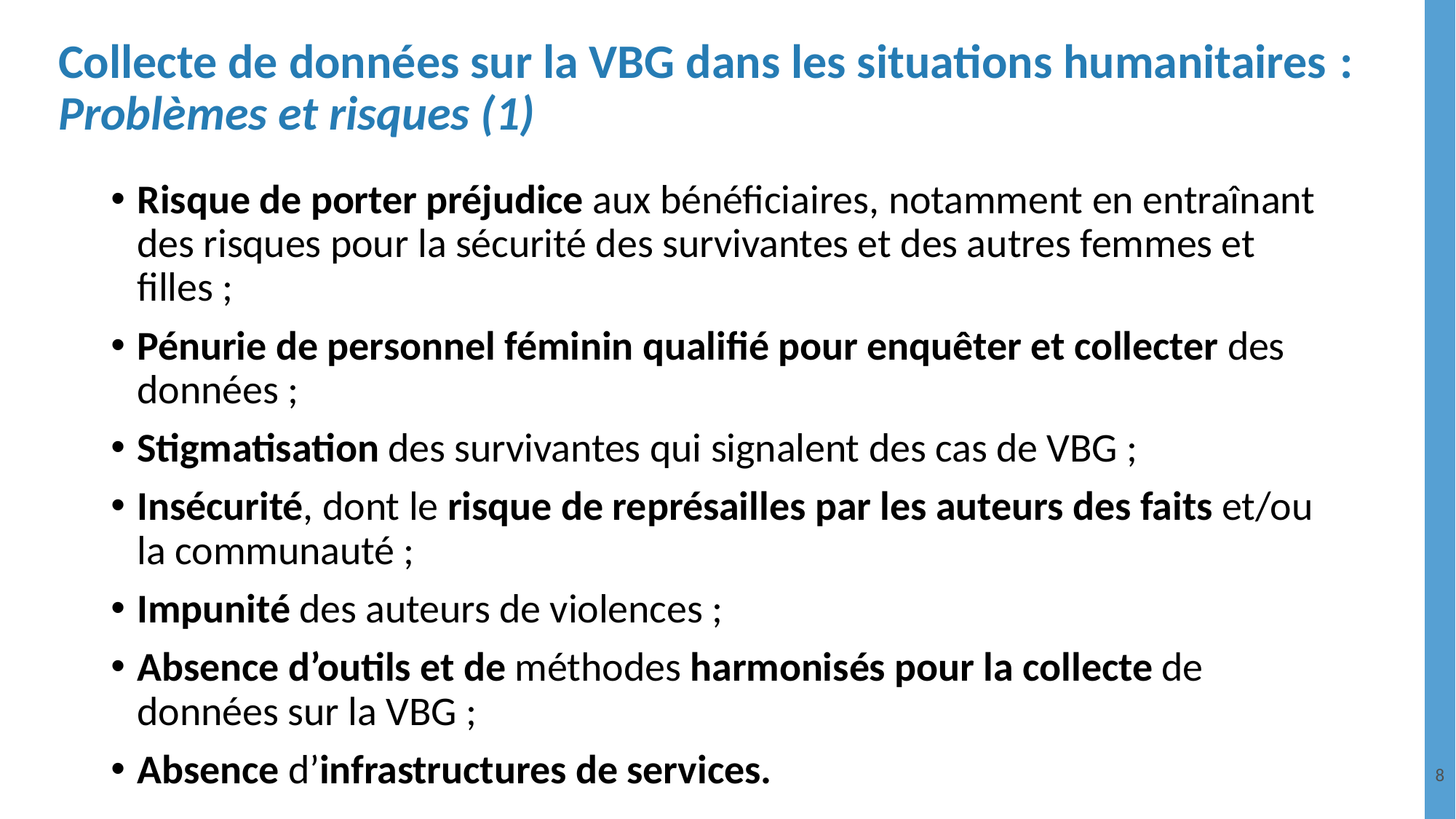

# Collecte de données sur la VBG dans les situations humanitaires : Problèmes et risques (1)
Risque de porter préjudice aux bénéficiaires, notamment en entraînant des risques pour la sécurité des survivantes et des autres femmes et filles ;
Pénurie de personnel féminin qualifié pour enquêter et collecter des données ;
Stigmatisation des survivantes qui signalent des cas de VBG ;
Insécurité, dont le risque de représailles par les auteurs des faits et/ou la communauté ;
Impunité des auteurs de violences ;
Absence d’outils et de méthodes harmonisés pour la collecte de données sur la VBG ;
Absence d’infrastructures de services.